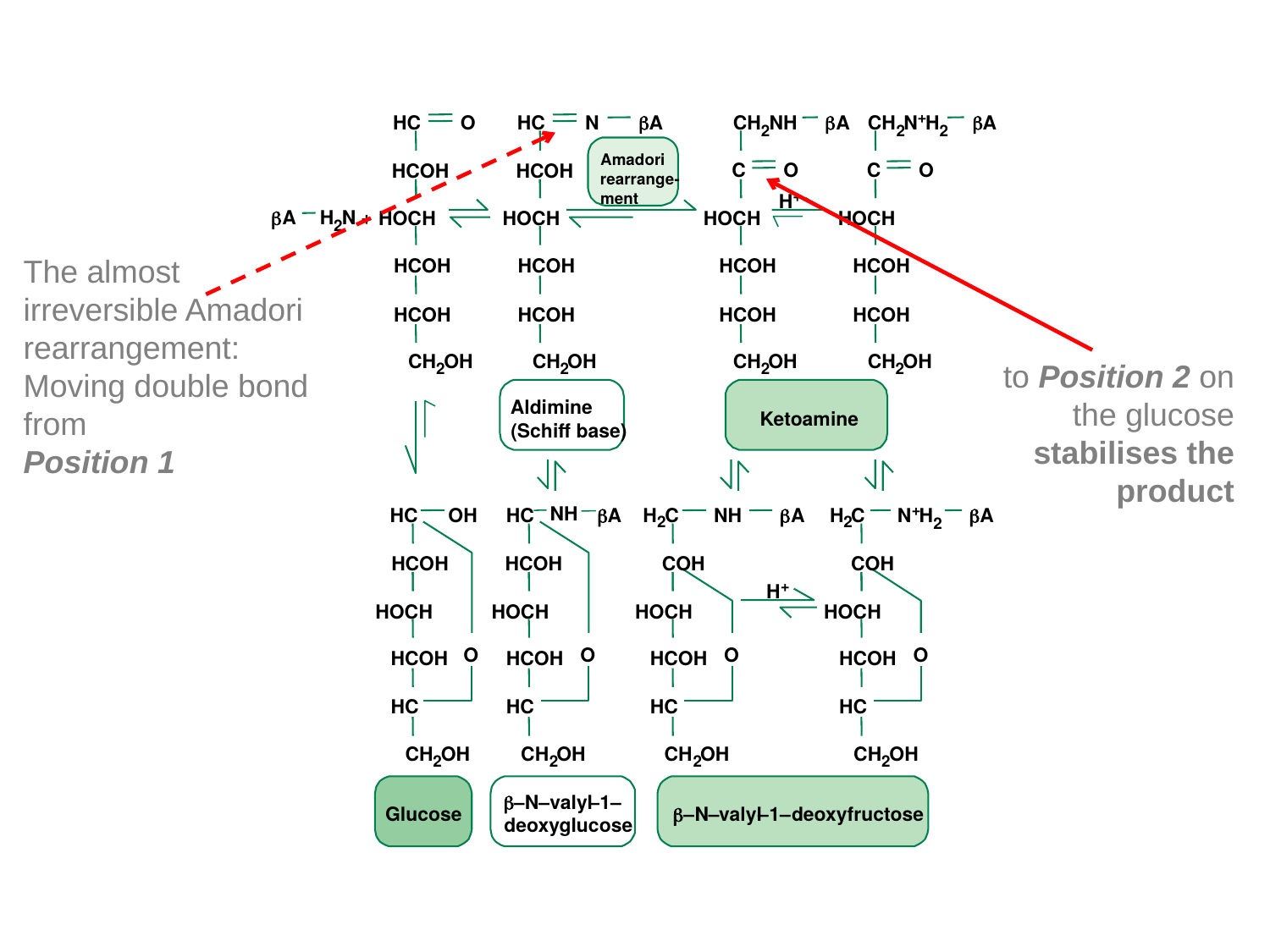

+
HC
O
HC
N
β
A
CH
NH
β
A
CH
N
H
β
A

2
2
2

Amadori
C
O
C
O
HCOH
HCOH

rearrange-

+
ment
H

β
A
H
N
+
HOCH
HOCH
HOCH
HOCH

2

The almost irreversible Amadori rearrangement: Moving double bond from
Position 1
HCOH
HCOH
HCOH
HCOH

HCOH
HCOH
HCOH
HCOH

CH
OH
CH
OH
CH
OH
CH
OH
to Position 2 on the glucose stabilises the product
2
2
2
2

Aldimine

Ketoamine
(Schiff base)

+
NH
HC
OH
HC
β
A
H
C
NH
β
A
H
C
N
H
β
A

2
2
2

HCOH
HCOH
COH
COH

+
H

HOCH
HOCH
HOCH
HOCH

O
O
O
O
HCOH
HCOH
HCOH
HCOH

HC
HC
HC
HC

CH
OH
CH
OH
CH
OH
CH
OH
2
2
2
2

β
–
N
–
valyl
–
1
–
Glucose
β
–
N
–
valyl
–
1
–
deoxyfructose
deoxyglucose